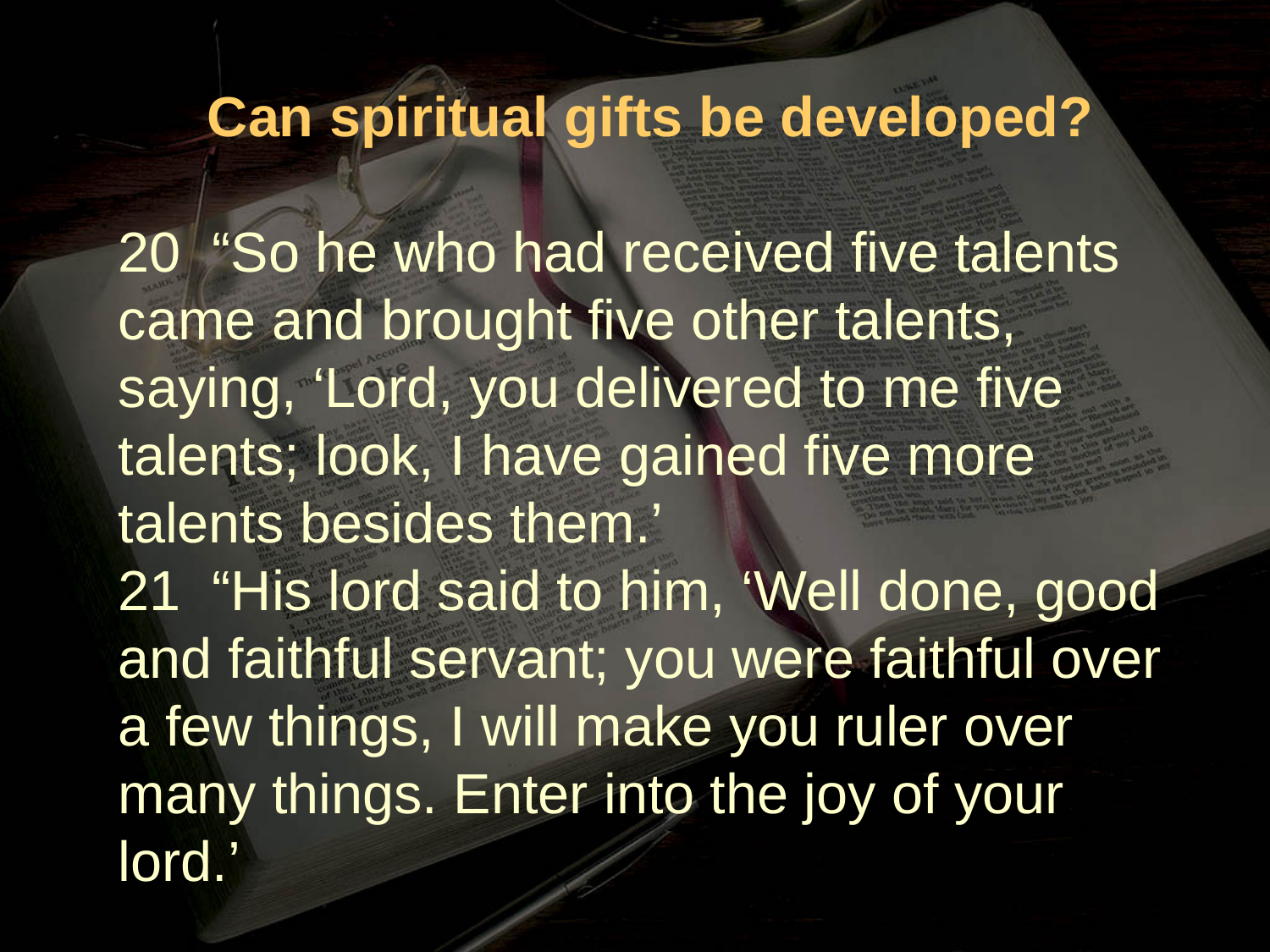

Can spiritual gifts be developed?

20  “So he who had received five talents came and brought five other talents, saying, ‘Lord, you delivered to me five talents; look, I have gained five more talents besides them.’
21  “His lord said to him, ‘Well done, good and faithful servant; you were faithful over a few things, I will make you ruler over many things. Enter into the joy of your lord.’